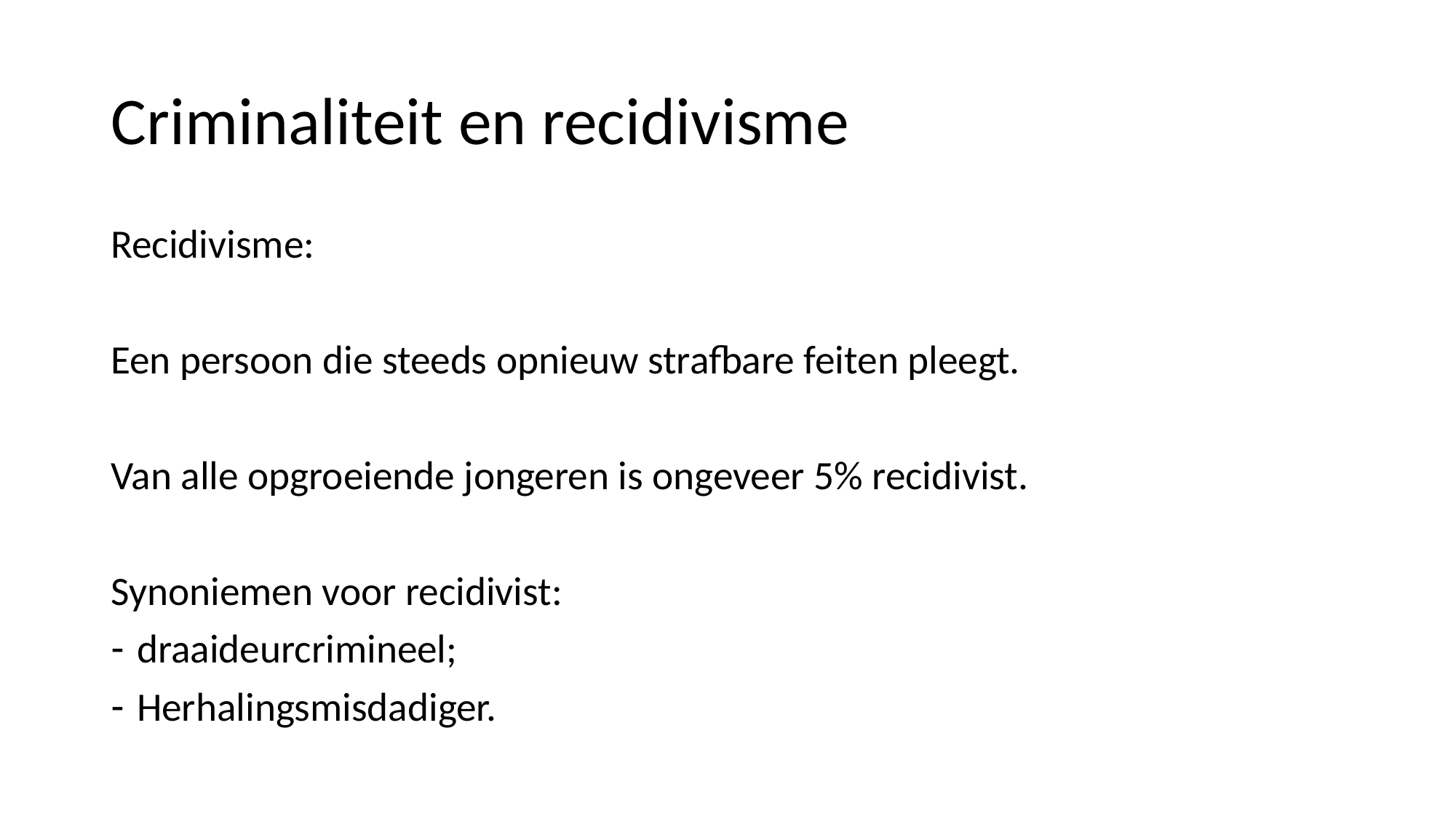

# Criminaliteit en recidivisme
Recidivisme:

Een persoon die steeds opnieuw strafbare feiten pleegt.

Van alle opgroeiende jongeren is ongeveer 5% recidivist.

Synoniemen voor recidivist:
draaideurcrimineel;
Herhalingsmisdadiger.